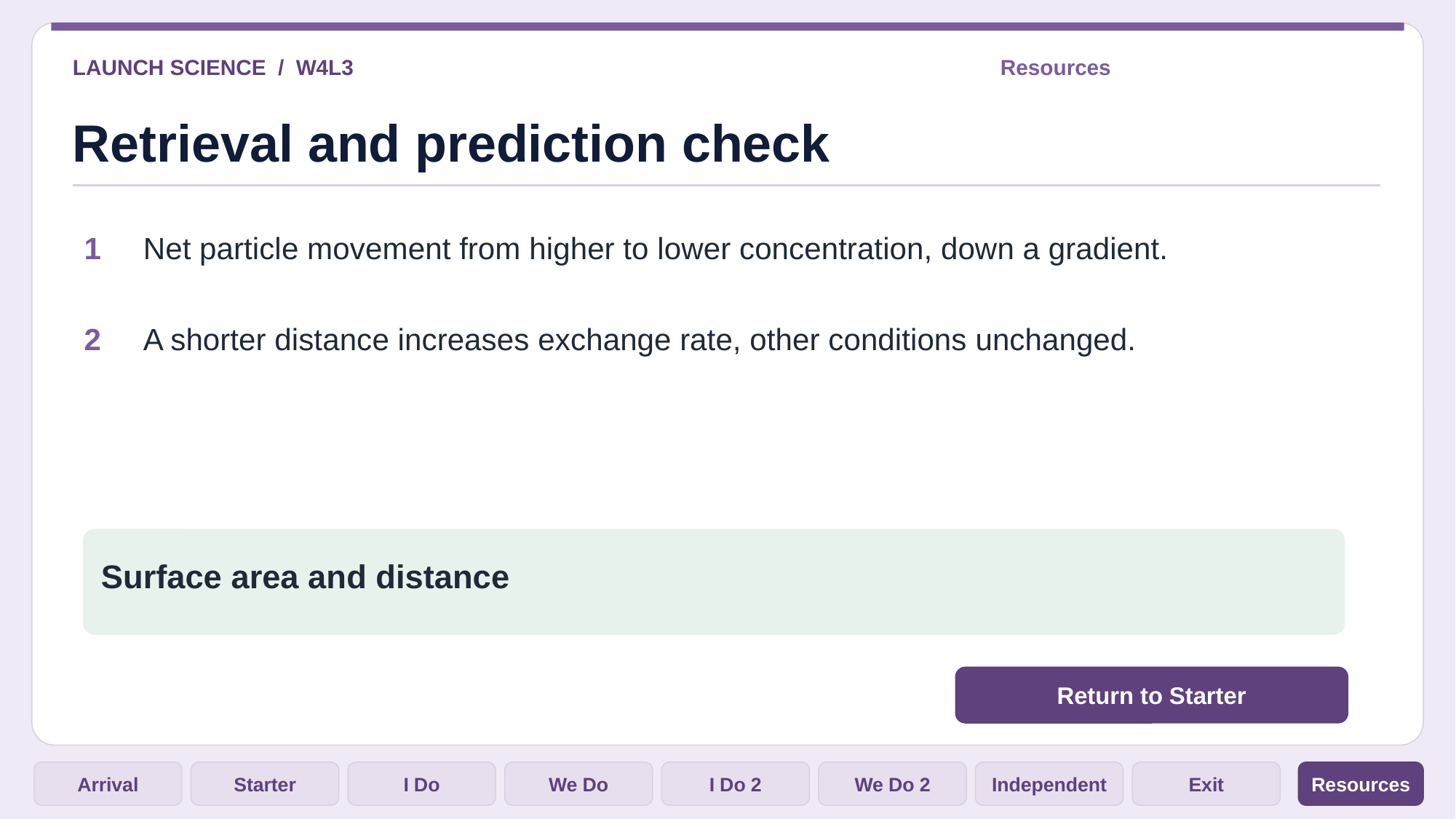

LAUNCH SCIENCE  /  W4L3
Resources
Retrieval and prediction check

1
Net particle movement from higher to lower concentration, down a gradient.
2
A shorter distance increases exchange rate, other conditions unchanged.

Surface area and distance
Return to Starter
Arrival
Starter
I Do
We Do
I Do 2
We Do 2
Independent
Exit
Resources